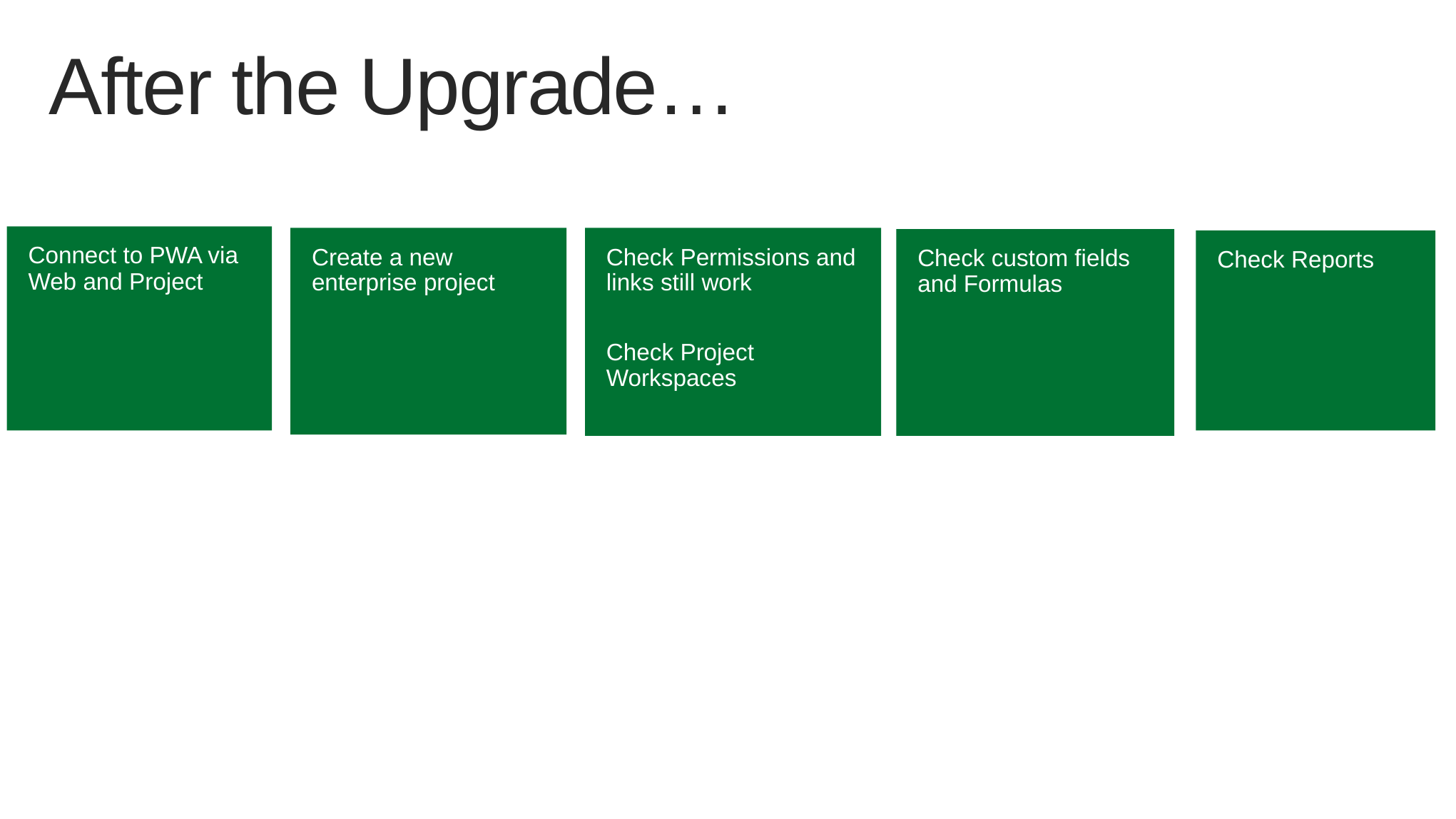

# After the Upgrade…
Connect to PWA via Web and Project
Create a new enterprise project
Check Permissions and links still work

Check Project Workspaces
Check custom fields and Formulas
Check Reports